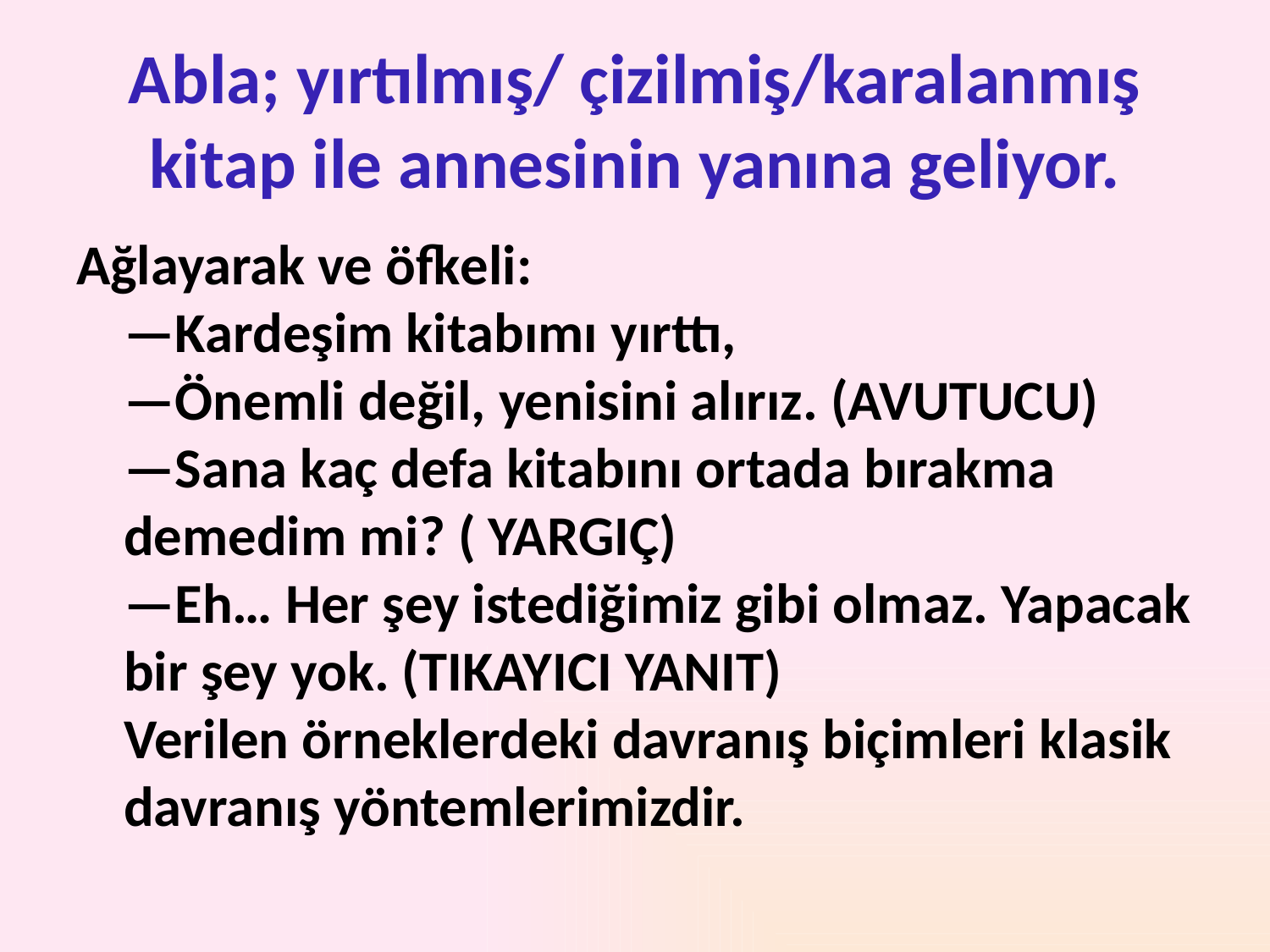

# Abla; yırtılmış/ çizilmiş/karalanmış kitap ile annesinin yanına geliyor.
Ağlayarak ve öfkeli:
—Kardeşim kitabımı yırttı,
—Önemli değil, yenisini alırız. (AVUTUCU)
—Sana kaç defa kitabını ortada bırakma demedim mi? ( YARGIÇ)
—Eh… Her şey istediğimiz gibi olmaz. Yapacak bir şey yok. (TIKAYICI YANIT)
Verilen örneklerdeki davranış biçimleri klasik davranış yöntemlerimizdir.